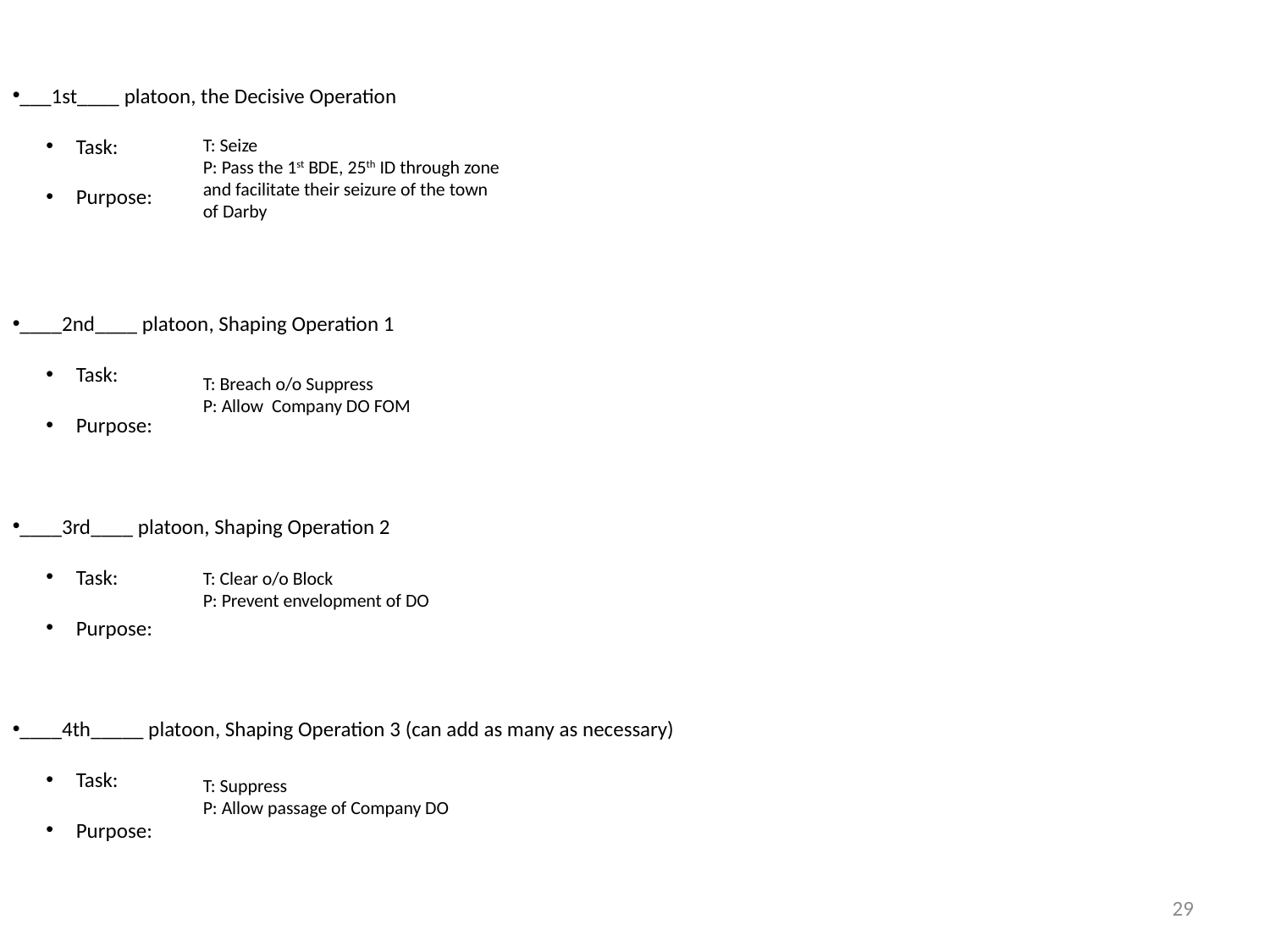

___1st____ platoon, the Decisive Operation

Task:

Purpose:

____2nd____ platoon, Shaping Operation 1

Task:

Purpose:

____3rd____ platoon, Shaping Operation 2

Task:

Purpose:

____4th_____ platoon, Shaping Operation 3 (can add as many as necessary)

Task:

Purpose:
T: Seize
P: Pass the 1st BDE, 25th ID through zone and facilitate their seizure of the town of Darby
T: Breach o/o Suppress
P: Allow  Company DO FOM
T: Clear o/o Block
P: Prevent envelopment of DO
T: Suppress
P: Allow passage of Company DO
29